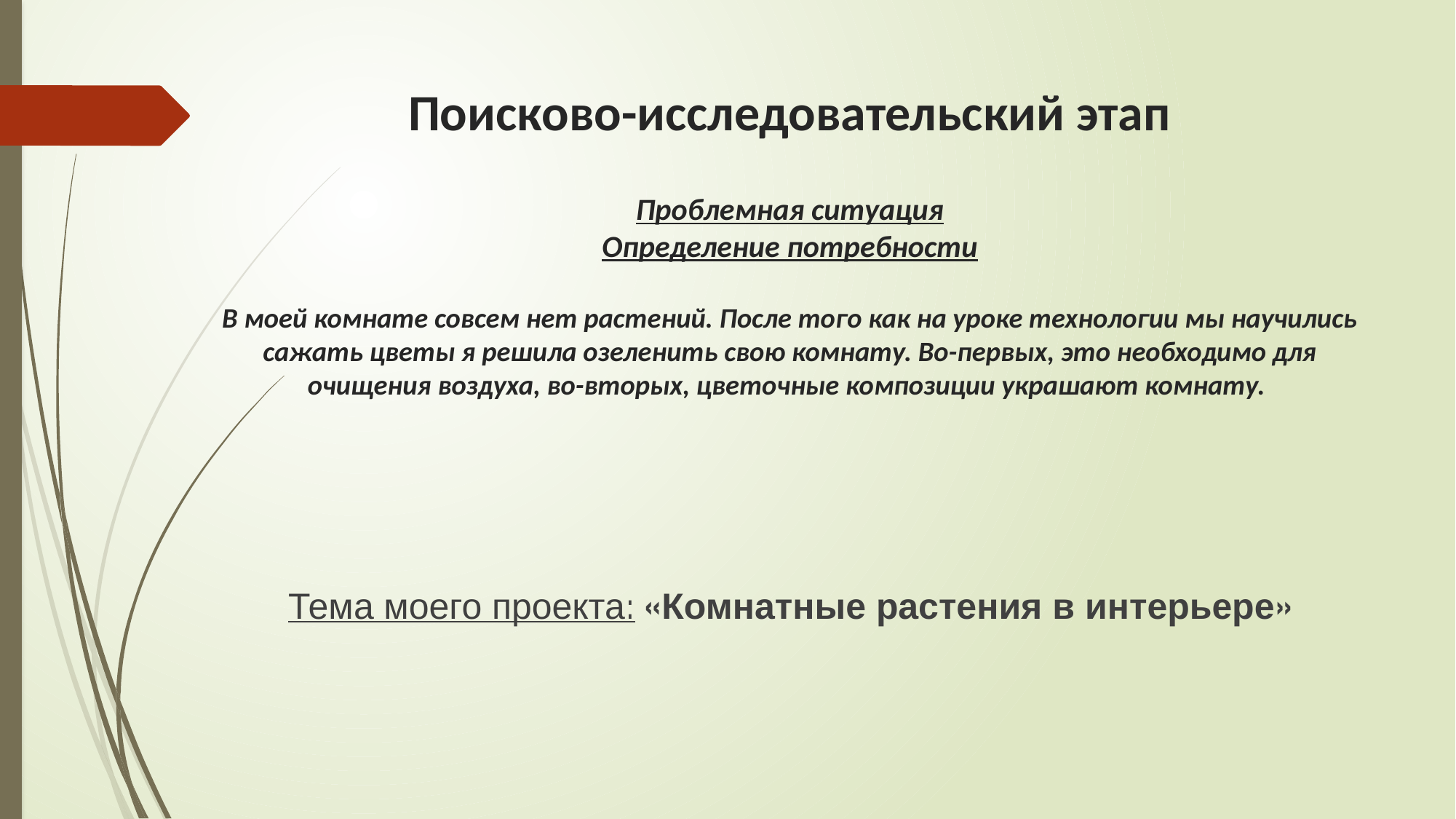

# Поисково-исследовательский этап Проблемная ситуация Определение потребности В моей комнате совсем нет растений. После того как на уроке технологии мы научились сажать цветы я решила озеленить свою комнату. Во-первых, это необходимо для очищения воздуха, во-вторых, цветочные композиции украшают комнату.

Тема моего проекта: «Комнатные растения в интерьере»